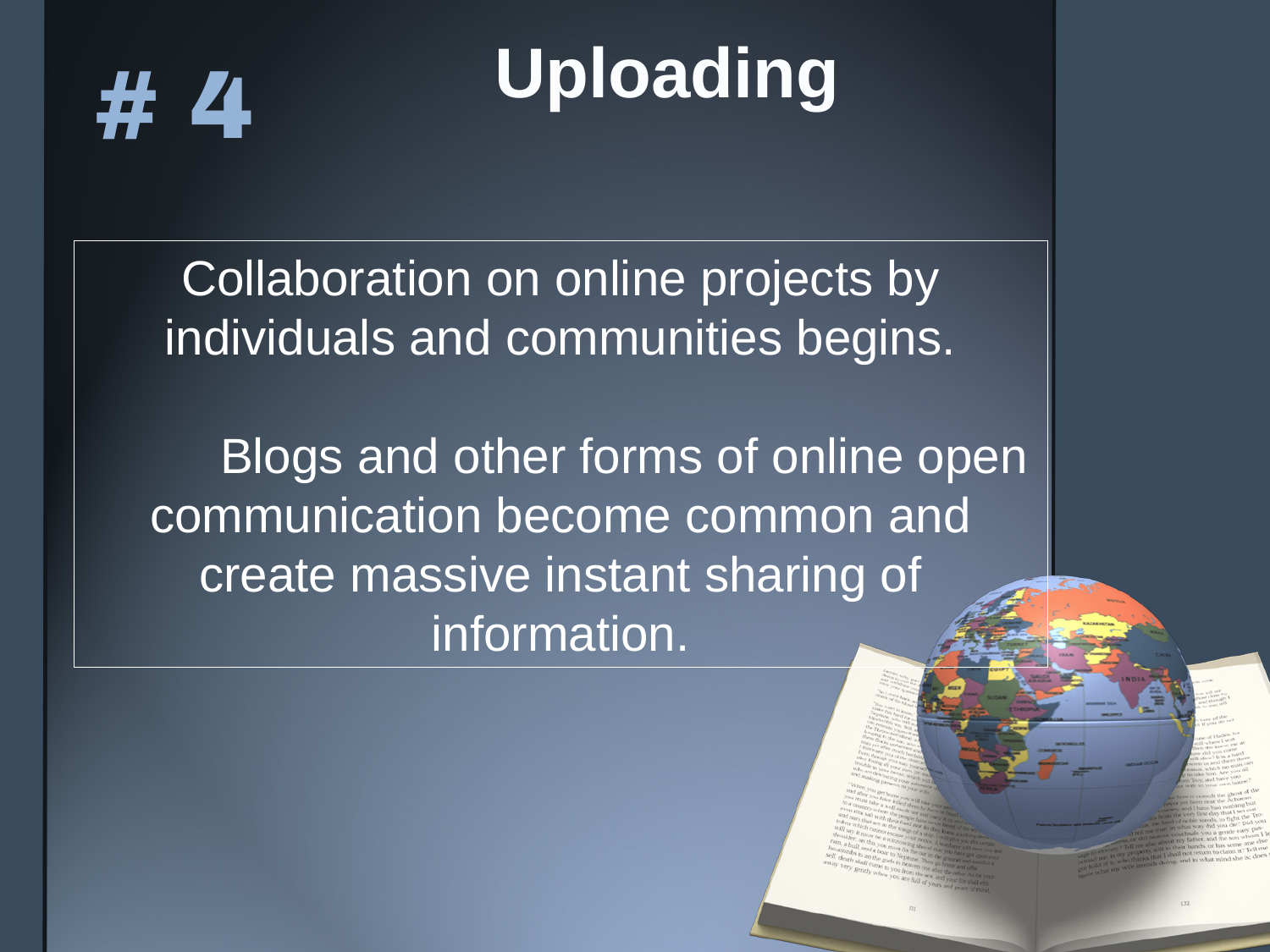

# # 4
Uploading
Collaboration on online projects by individuals and communities begins.

	Blogs and other forms of online open communication become common and create massive instant sharing of information.